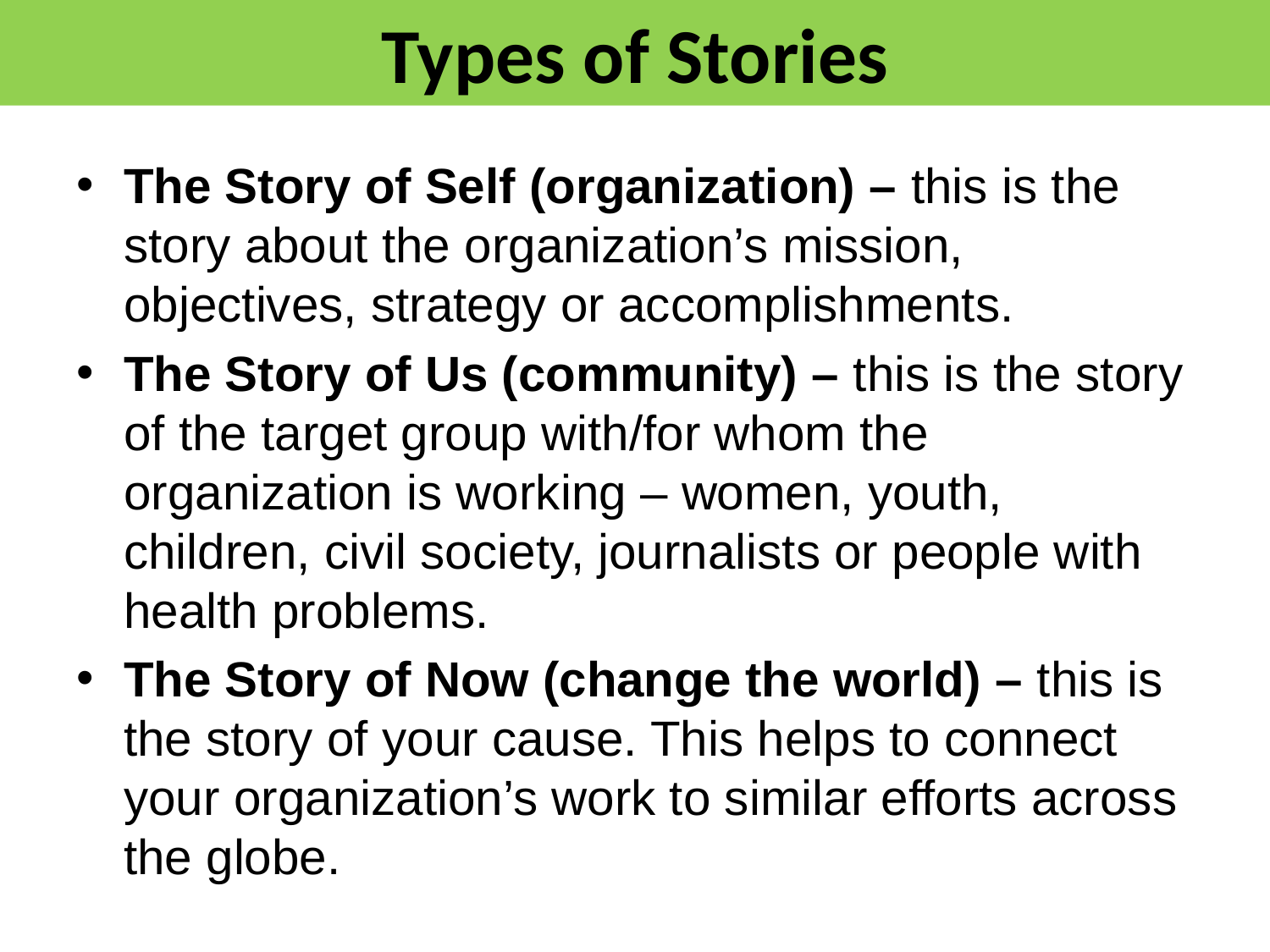

Types of Stories

The Story of Self (organization) – this is the story about the organization’s mission, objectives, strategy or accomplishments.
The Story of Us (community) – this is the story of the target group with/for whom the organization is working – women, youth, children, civil society, journalists or people with health problems.
The Story of Now (change the world) – this is the story of your cause. This helps to connect your organization’s work to similar efforts across the globe.